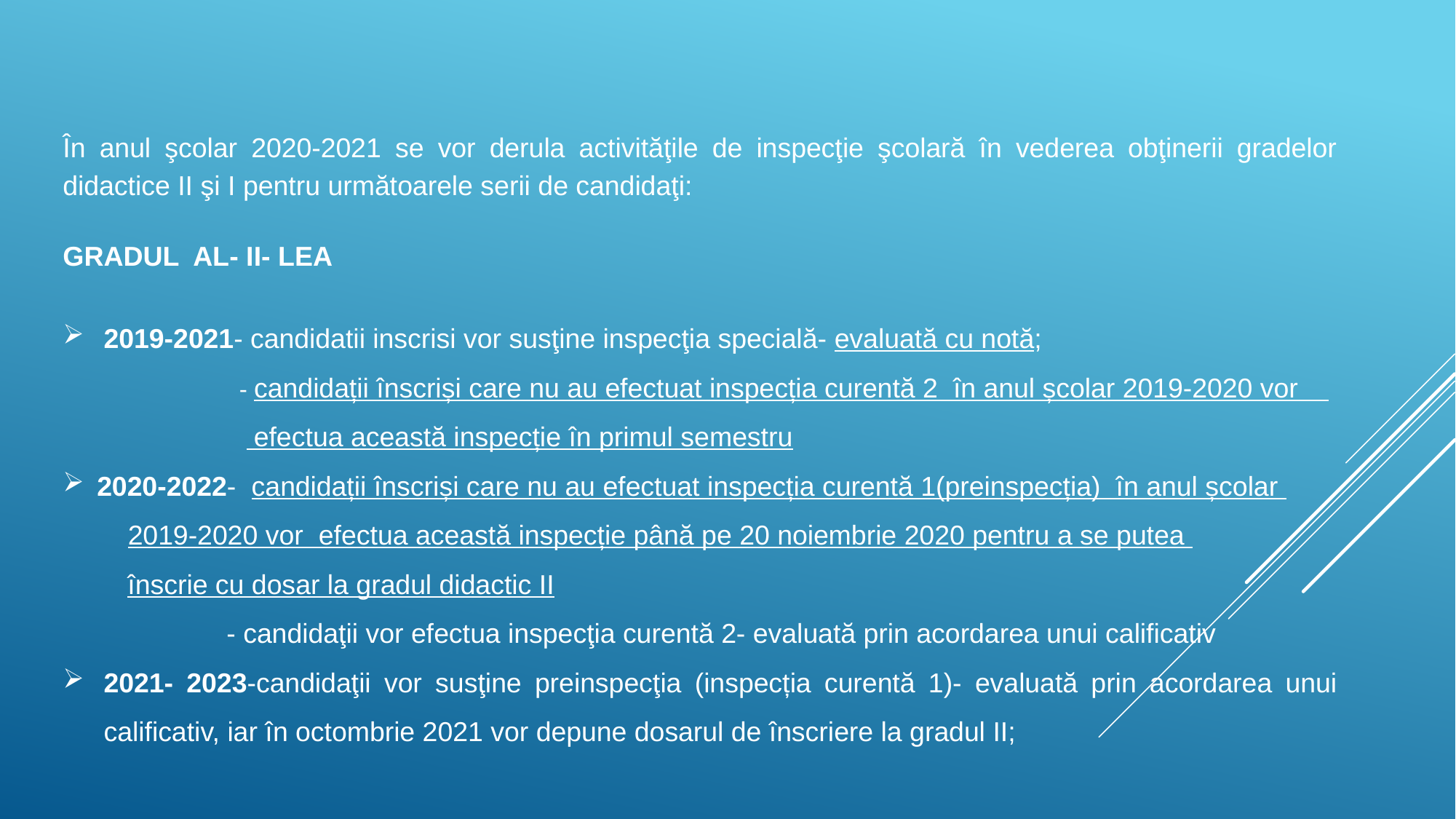

În anul şcolar 2020-2021 se vor derula activităţile de inspecţie şcolară în vederea obţinerii gradelor didactice II şi I pentru următoarele serii de candidaţi:

GRADUL  AL- II- LEA

2019-2021- candidatii inscrisi vor susţine inspecţia specială- evaluată cu notă;
	          - candidații înscriși care nu au efectuat inspecția curentă 2  în anul școlar 2019-2020 vor
                         efectua această inspecție în primul semestru
2020-2022-  candidații înscriși care nu au efectuat inspecția curentă 1(preinspecția)  în anul școlar 	          2019-2020 vor  efectua această inspecție până pe 20 noiembrie 2020 pentru a se putea 	          înscrie cu dosar la gradul didactic II
- candidaţii vor efectua inspecţia curentă 2- evaluată prin acordarea unui calificativ
2021- 2023-candidaţii vor susţine preinspecţia (inspecția curentă 1)- evaluată prin acordarea unui calificativ, iar în octombrie 2021 vor depune dosarul de înscriere la gradul II;